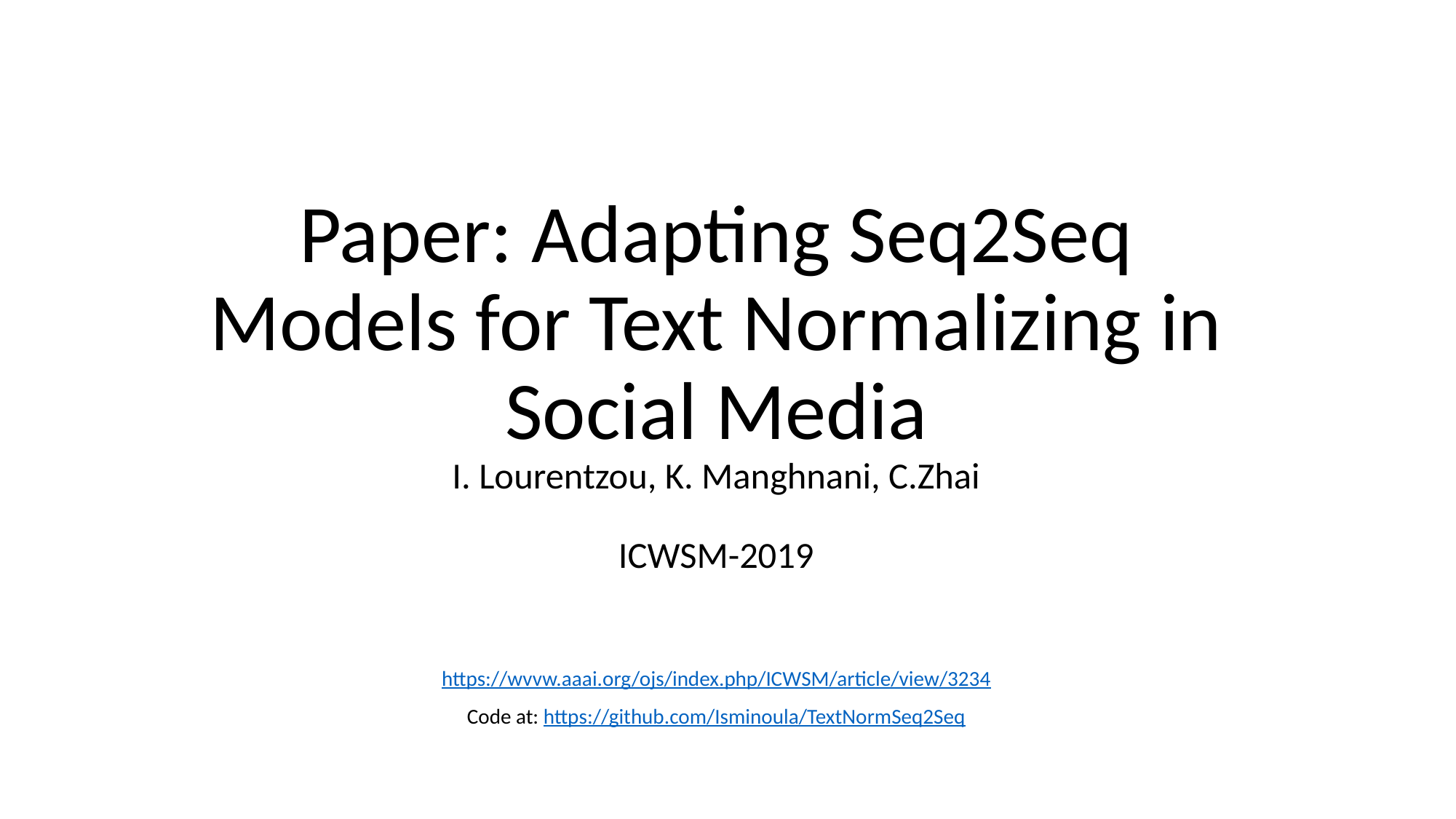

# Paper: Adapting Seq2Seq Models for Text Normalizing in Social Media I. Lourentzou, K. Manghnani, C.Zhai ICWSM-2019

https://wvvw.aaai.org/ojs/index.php/ICWSM/article/view/3234
Code at: https://github.com/Isminoula/TextNormSeq2Seq